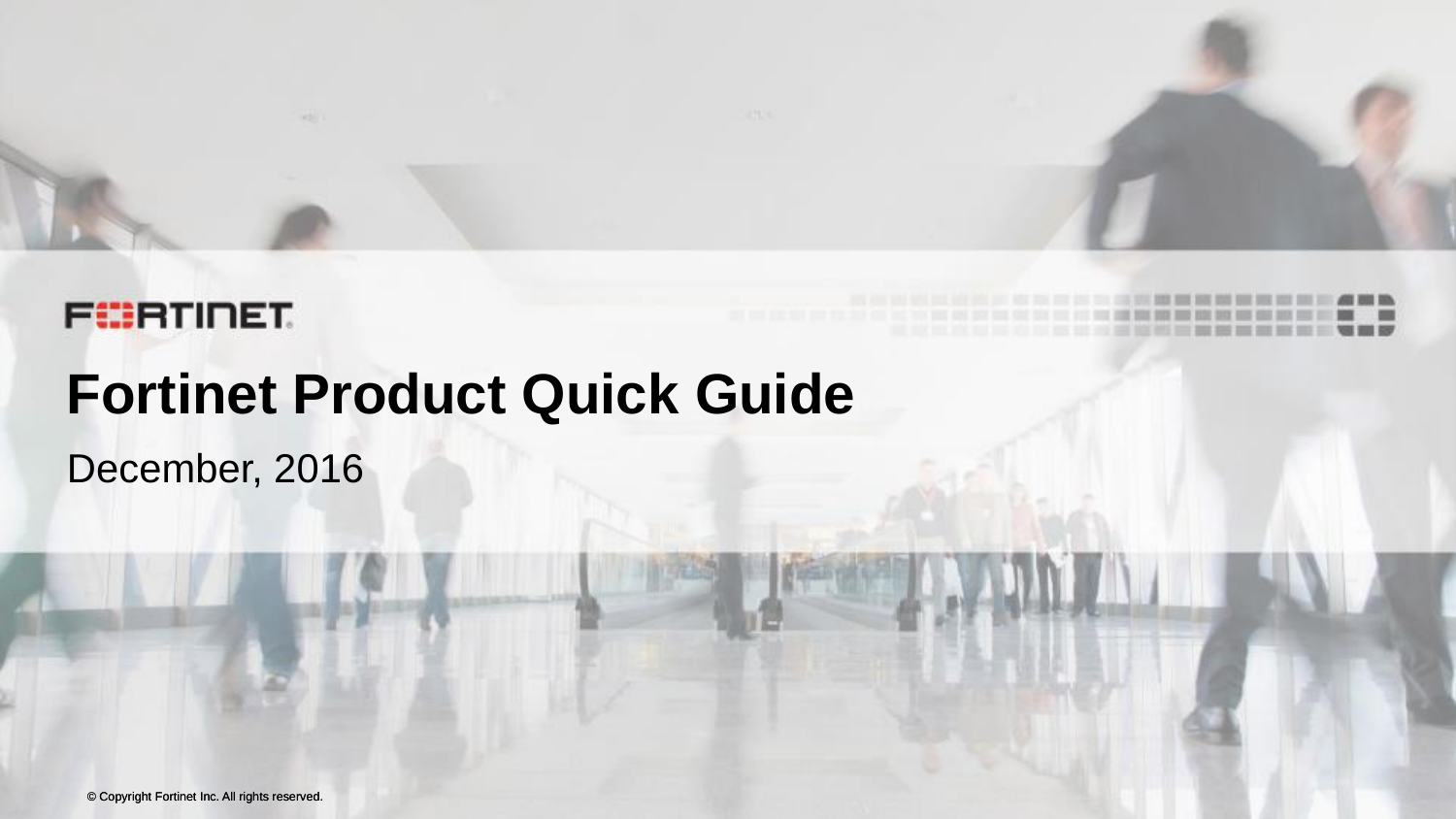

# Fortinet Product Quick Guide
December, 2016